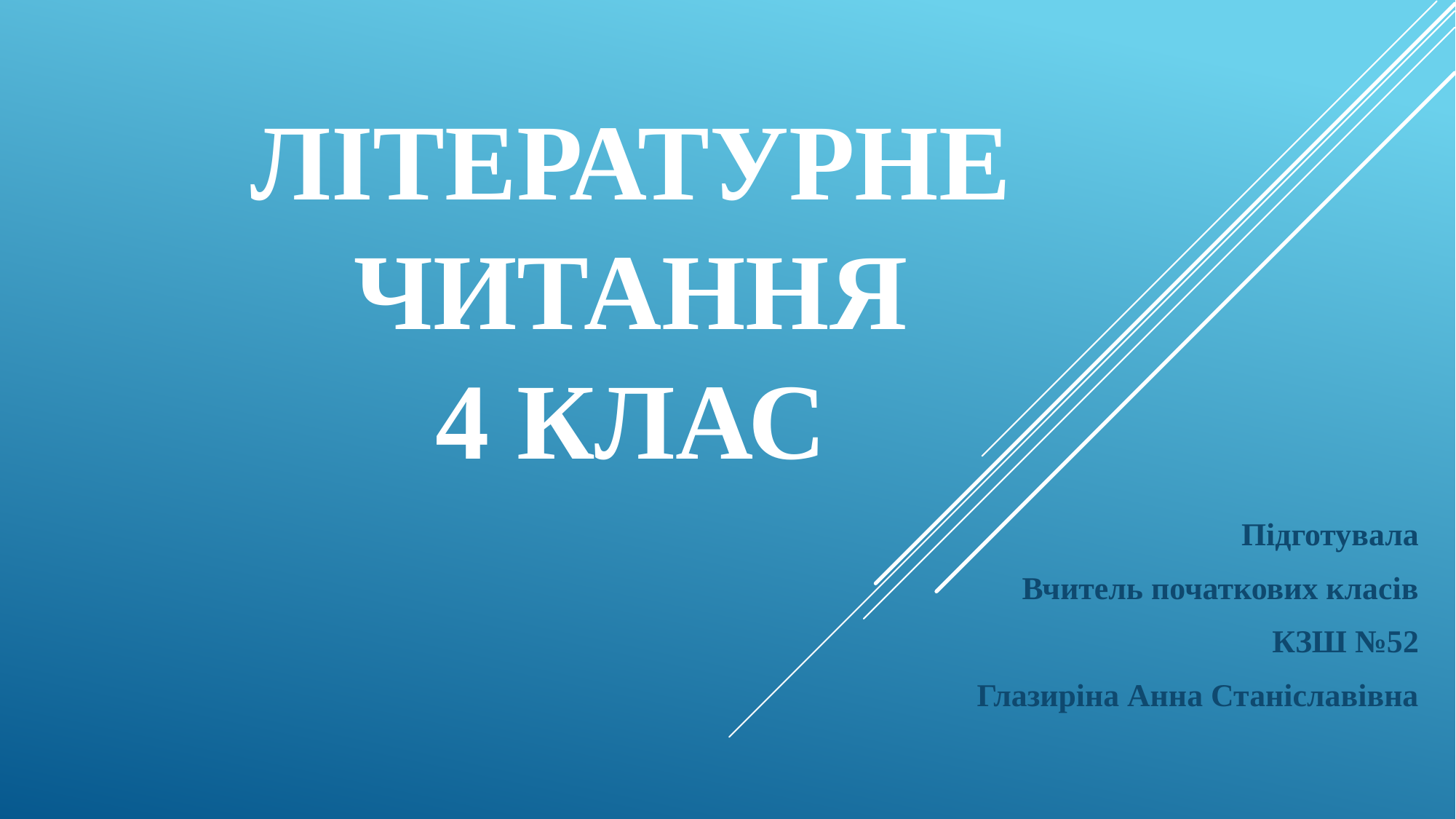

# ЛІТЕРАТУРНЕ ЧИТАННЯ 4 КЛАС
Підготувала
Вчитель початкових класів
КЗШ №52
Глазиріна Анна Станіславівна